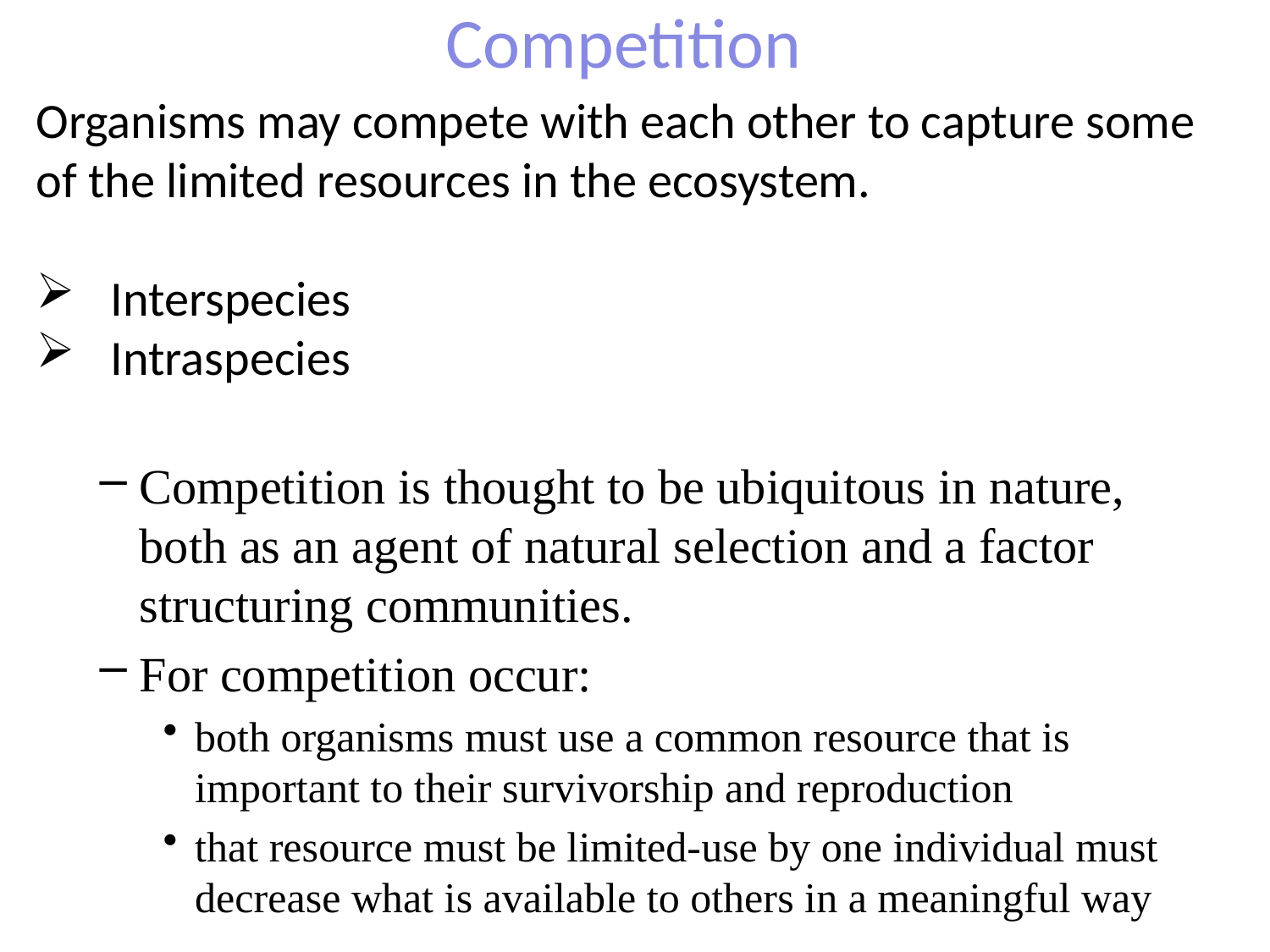

Competition
Organisms may compete with each other to capture some of the limited resources in the ecosystem.

 Interspecies
 Intraspecies

Competition is thought to be ubiquitous in nature, both as an agent of natural selection and a factor structuring communities.
For competition occur:
both organisms must use a common resource that is important to their survivorship and reproduction
that resource must be limited-use by one individual must decrease what is available to others in a meaningful way